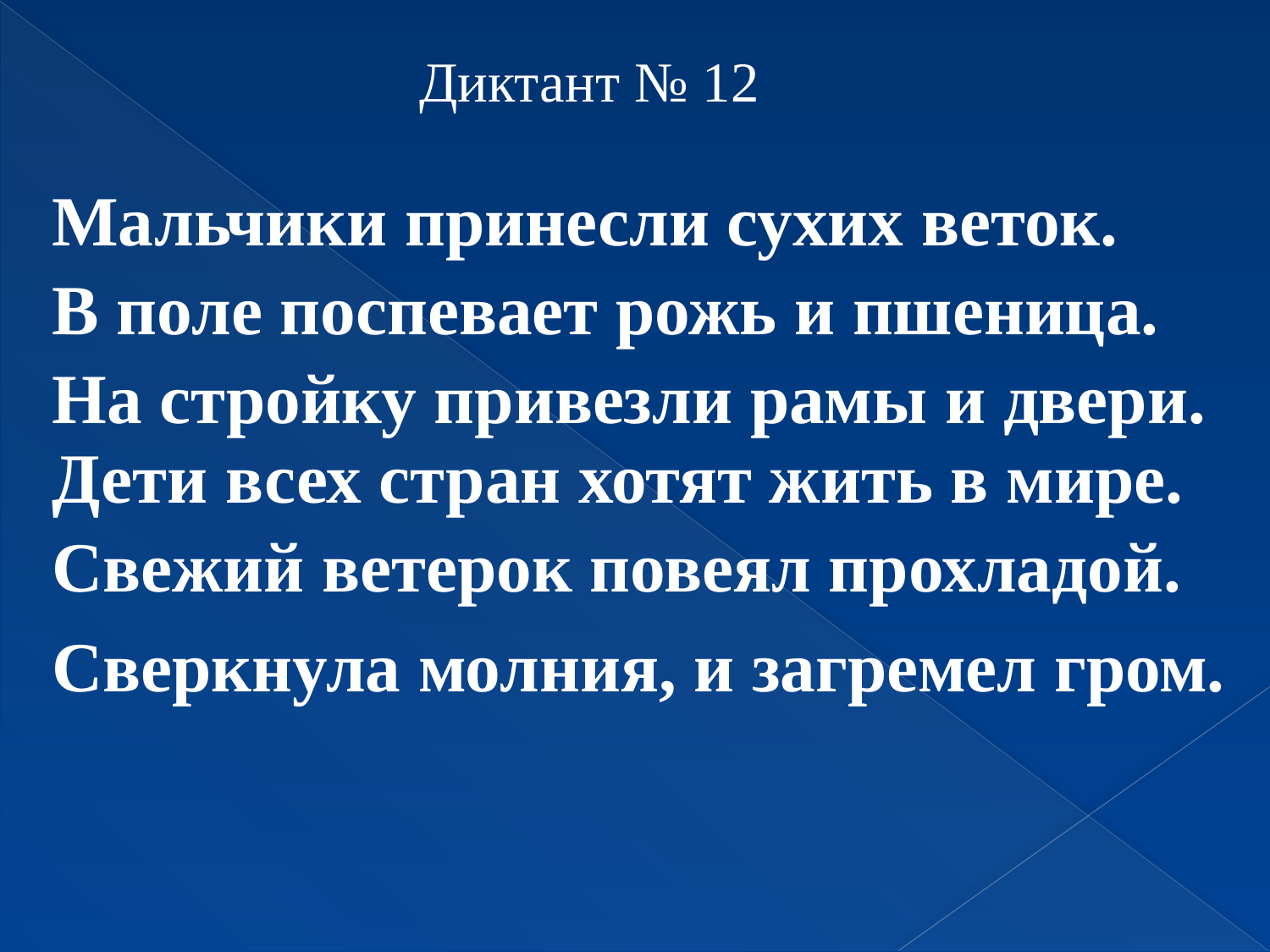

Диктант № 12
Мальчики принесли сухих веток.
В поле поспевает рожь и пшеница.
На стройку привезли рамы и двери.
Дети всех стран хотят жить в мире.
Свежий ветерок повеял прохладой.
Сверкнула молния, и загремел гром.